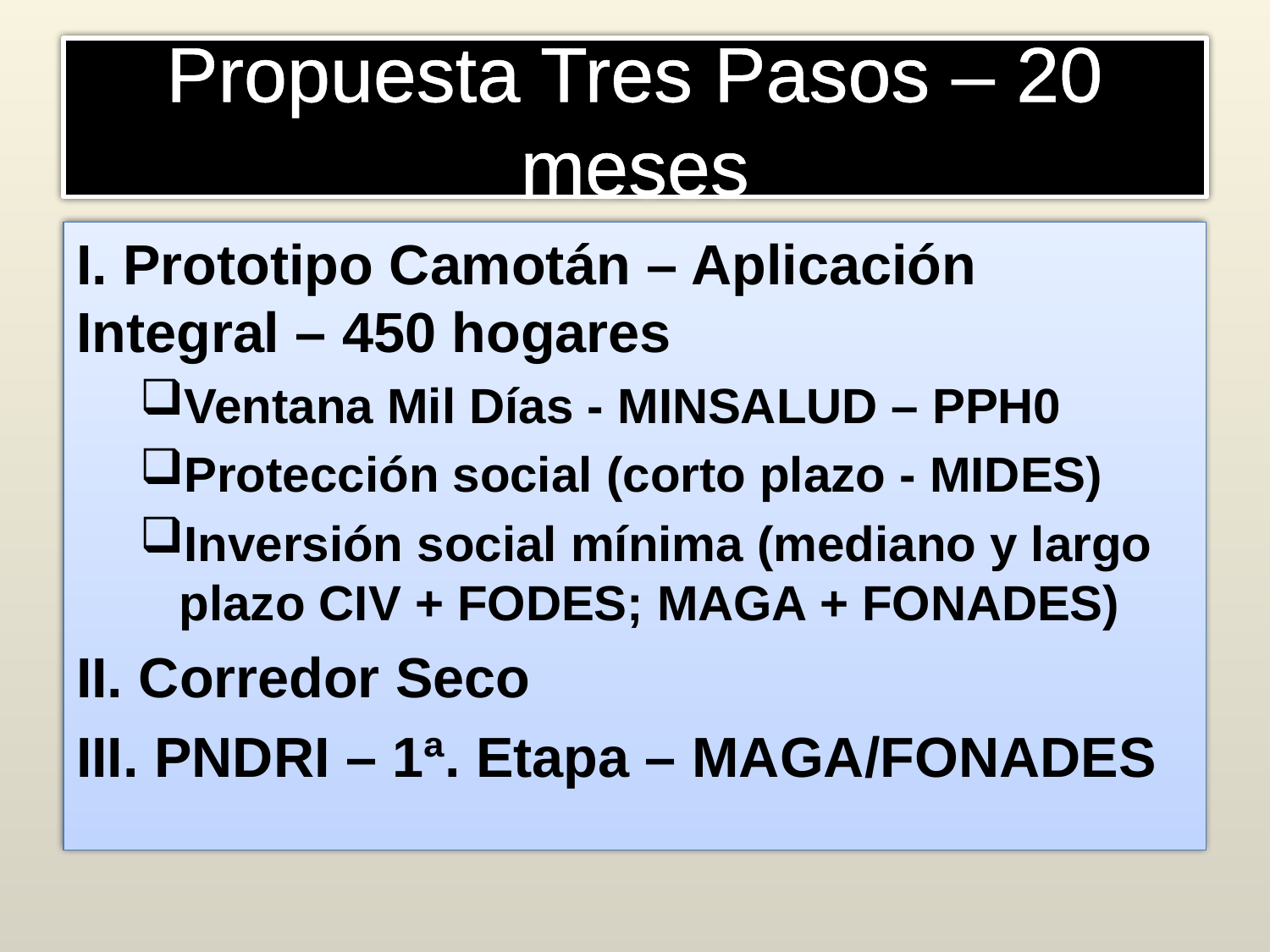

# Propuesta Tres Pasos – 20 meses
I. Prototipo Camotán – Aplicación Integral – 450 hogares
Ventana Mil Días - MINSALUD – PPH0
Protección social (corto plazo - MIDES)
Inversión social mínima (mediano y largo plazo CIV + FODES; MAGA + FONADES)
II. Corredor Seco
III. PNDRI – 1ª. Etapa – MAGA/FONADES